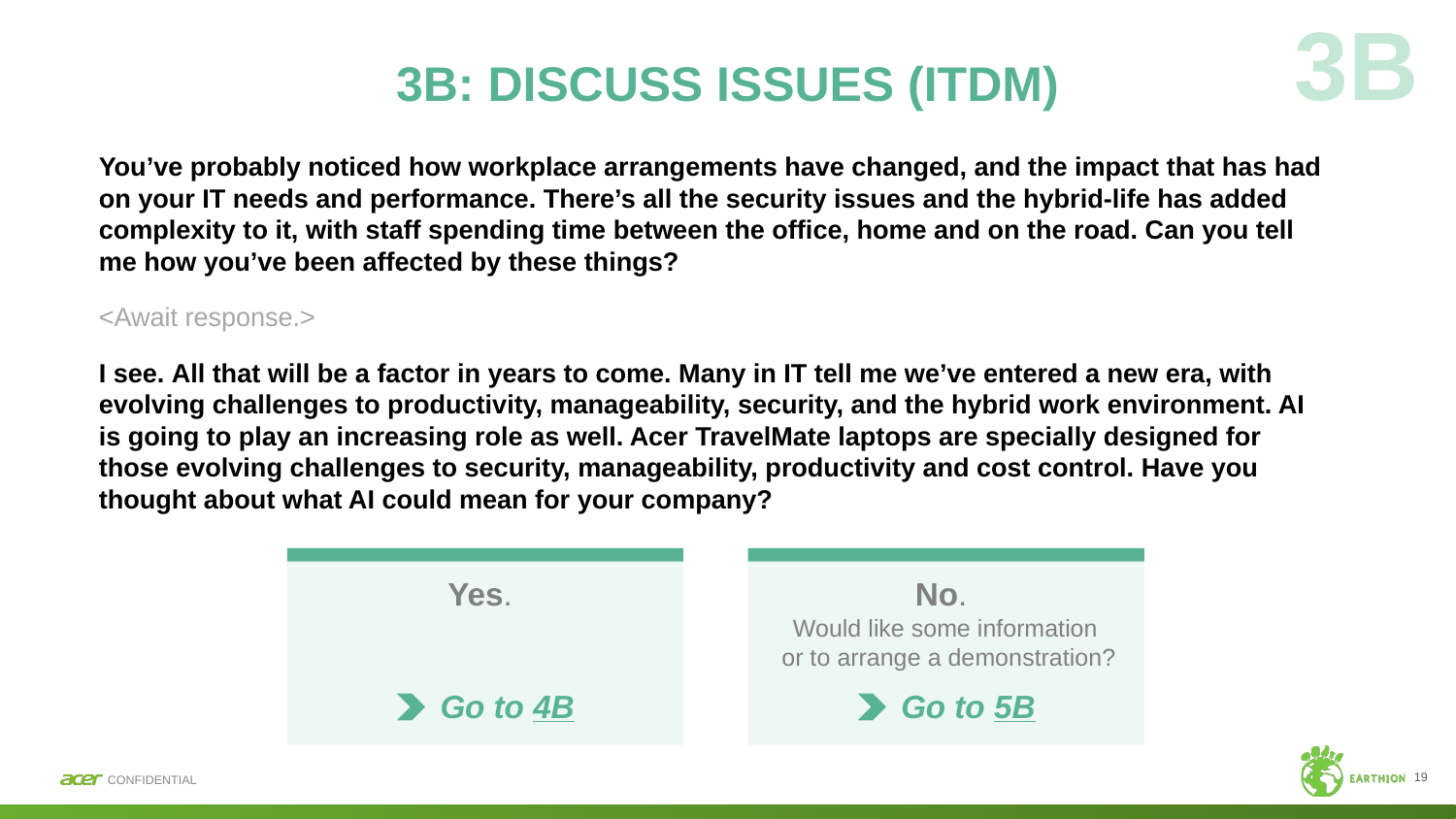

3B
# 3B: DISCUSS ISSUES (ITDM)
You’ve probably noticed how workplace arrangements have changed, and the impact that has had on your IT needs and performance. There’s all the security issues and the hybrid-life has added complexity to it, with staff spending time between the office, home and on the road. Can you tell me how you’ve been affected by these things?
<Await response.>
I see. All that will be a factor in years to come. Many in IT tell me we’ve entered a new era, with evolving challenges to productivity, manageability, security, and the hybrid work environment. AI is going to play an increasing role as well. Acer TravelMate laptops are specially designed for those evolving challenges to security, manageability, productivity and cost control. Have you thought about what AI could mean for your company?

Yes.
 Go to 4B

No.
Would like some information
 or to arrange a demonstration?
 Go to 5B

19